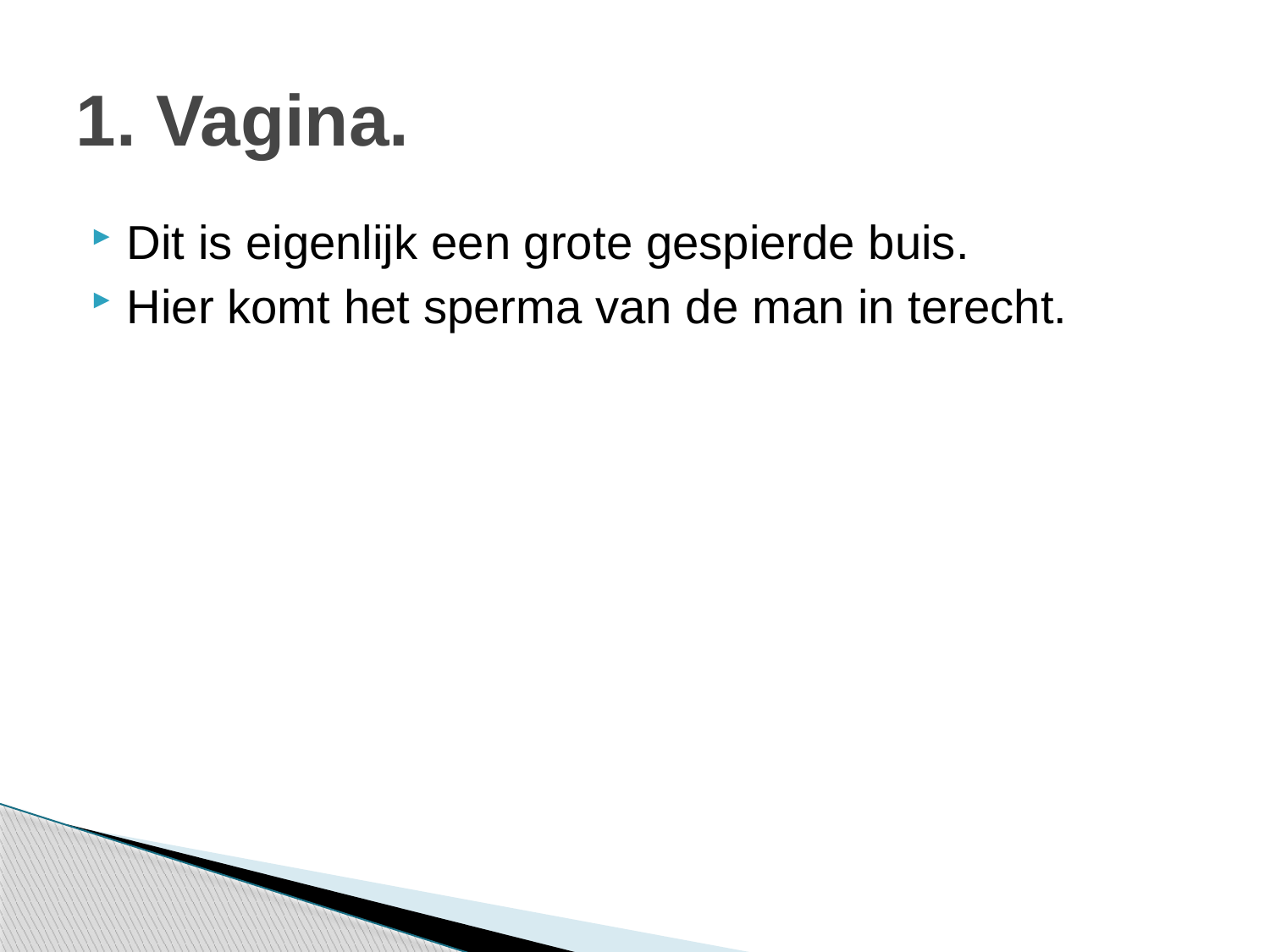

# 1. Vagina.
Dit is eigenlijk een grote gespierde buis.
Hier komt het sperma van de man in terecht.